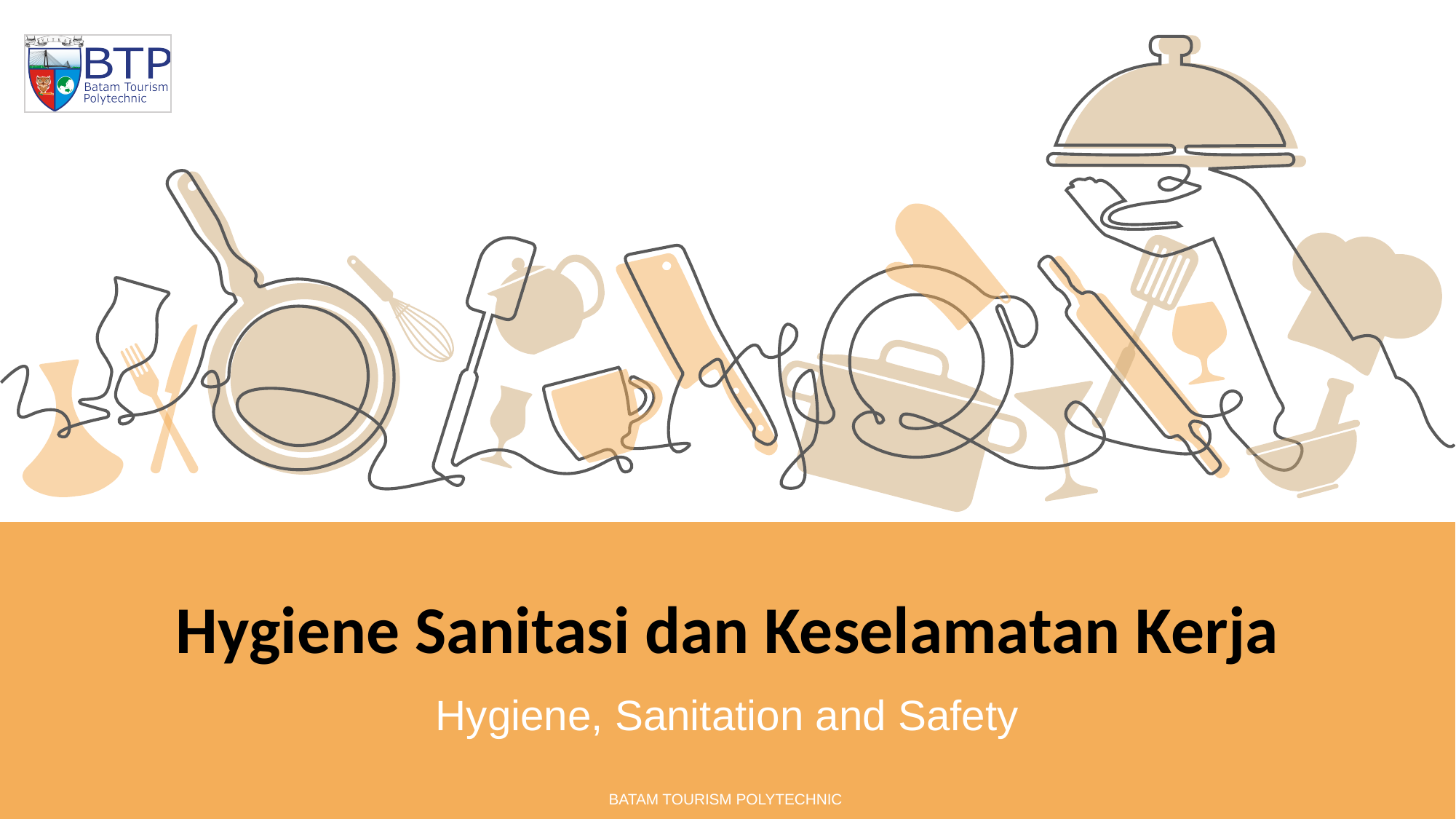

Hygiene Sanitasi dan Keselamatan Kerja
Hygiene, Sanitation and Safety
BATAM TOURISM POLYTECHNIC